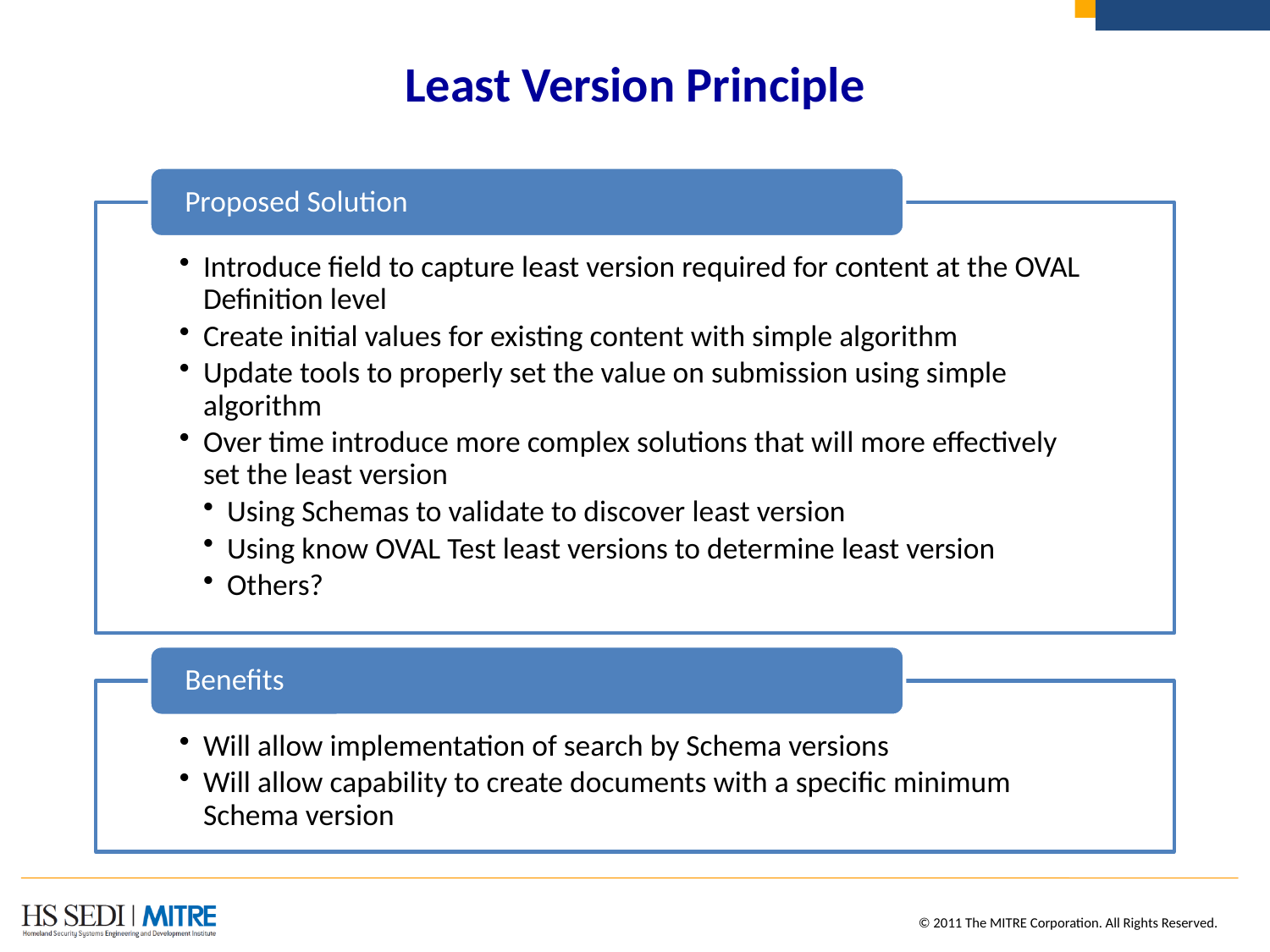

# Least Version Principle
Introduce field to capture least version required for content at the OVAL Definition level
Create initial values for existing content with simple algorithm
Update tools to properly set the value on submission using simple algorithm
Over time introduce more complex solutions that will more effectively set the least version
Using Schemas to validate to discover least version
Using know OVAL Test least versions to determine least version
Others?
Proposed Solution
Will allow implementation of search by Schema versions
Will allow capability to create documents with a specific minimum Schema version
Benefits